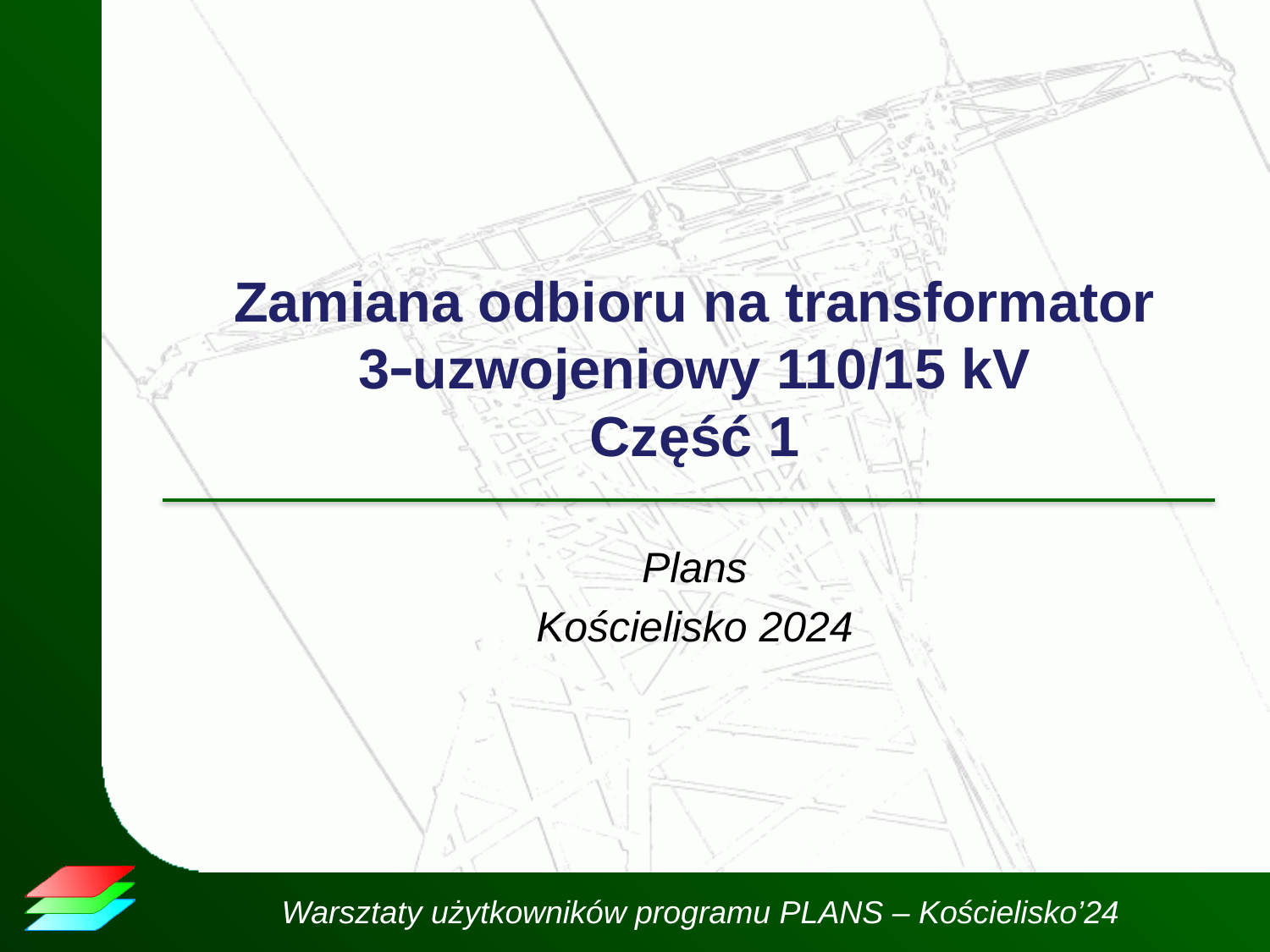

# Zamiana odbioru na transformator 3‑uzwojeniowy 110/15 kV Część 1
Plans
Kościelisko 2024